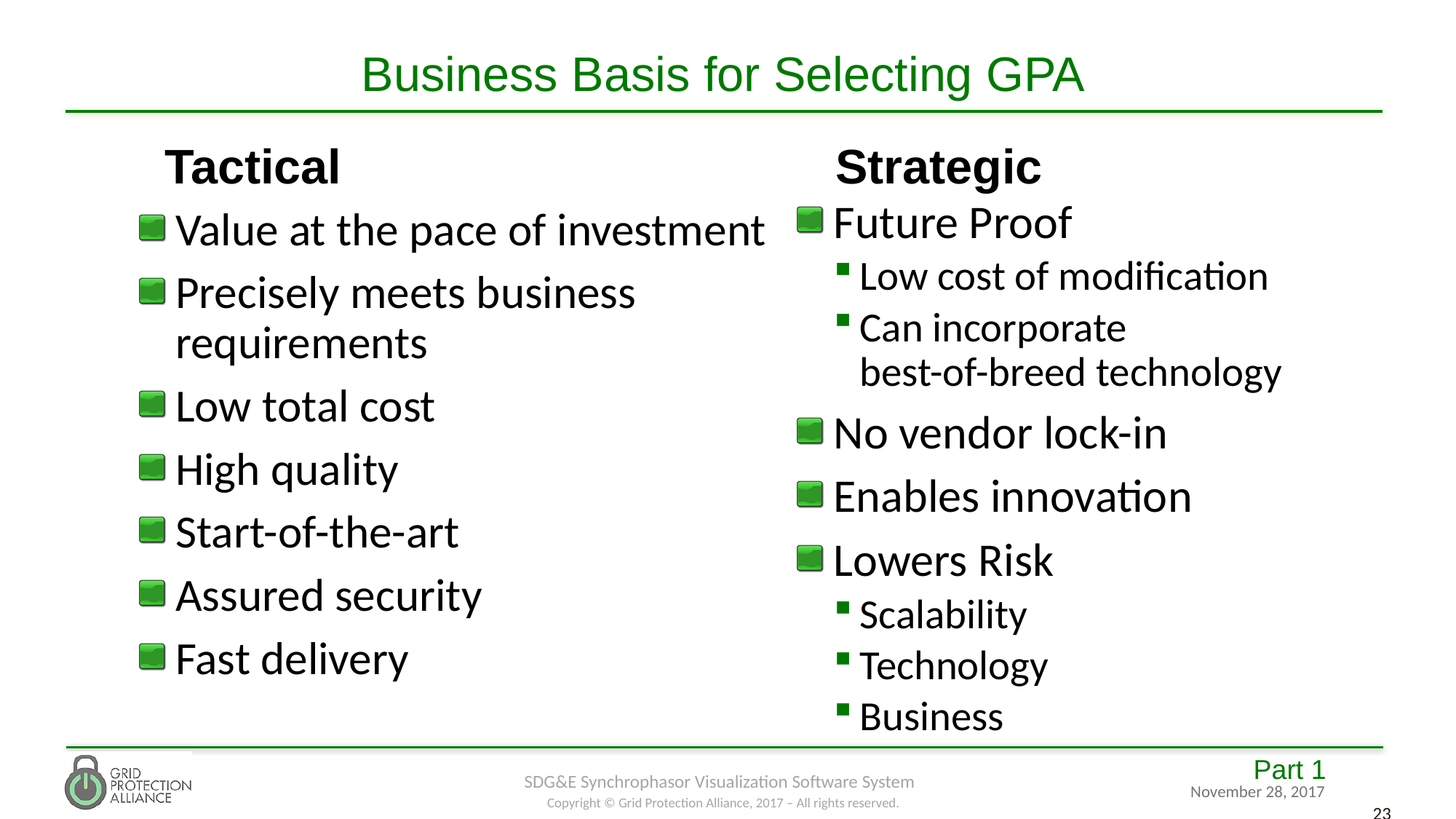

# Business Basis for Selecting GPA
Tactical
Strategic
Future Proof
Low cost of modification
Can incorporate
best-of-breed technology
No vendor lock-in
Enables innovation
Lowers Risk
Scalability
Technology
Business

Value at the pace of investment
Precisely meets business requirements
Low total cost
High quality
Start-of-the-art
Assured security
Fast delivery
Part 1
November 28, 2017
SDG&E Synchrophasor Visualization Software System